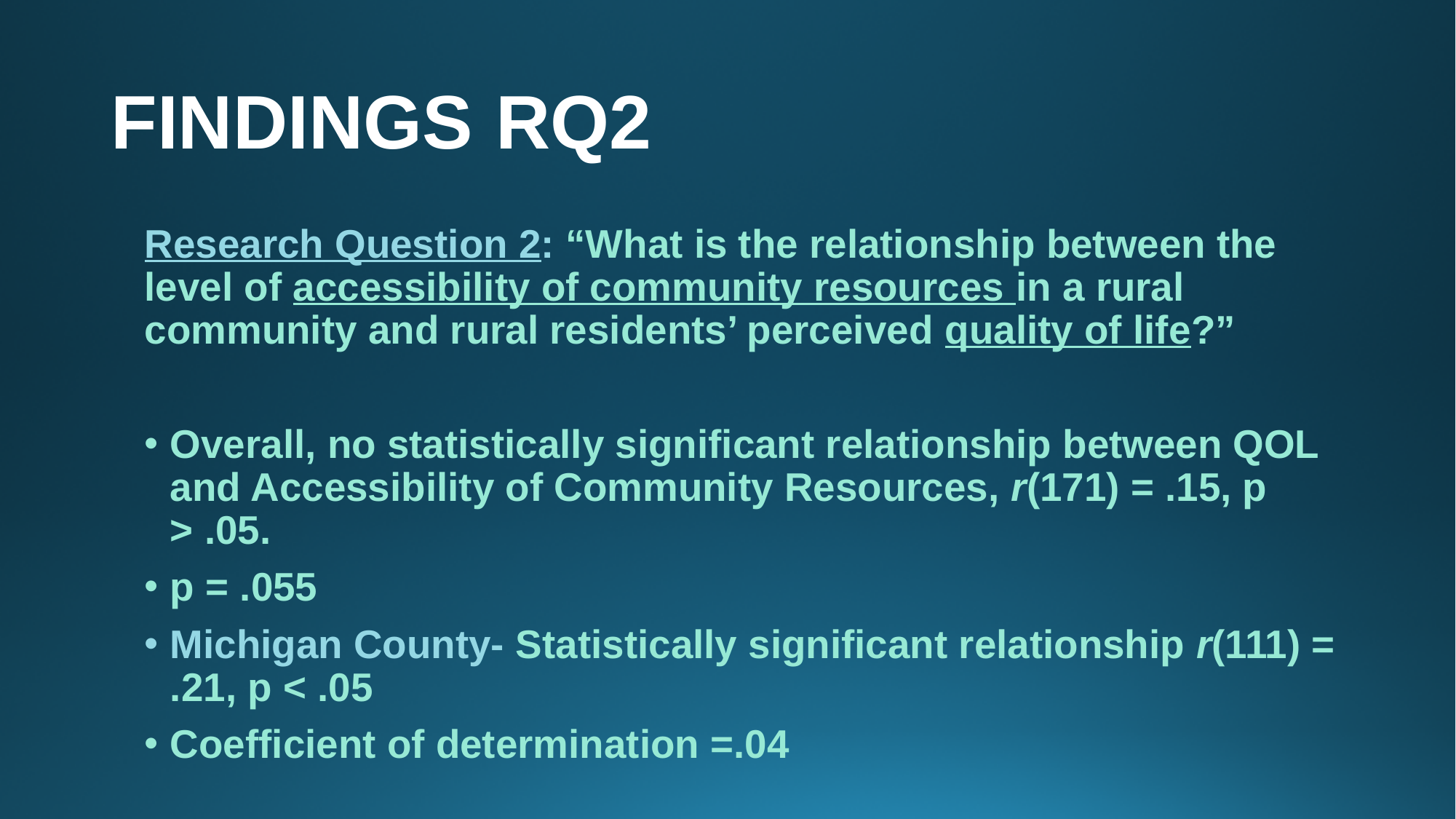

# FINDINGS RQ2
Research Question 2: “What is the relationship between the level of accessibility of community resources in a rural community and rural residents’ perceived quality of life?”

Overall, no statistically significant relationship between QOL and Accessibility of Community Resources, r(171) = .15, p > .05.
p = .055
Michigan County- Statistically significant relationship r(111) = .21, p < .05
Coefficient of determination =.04